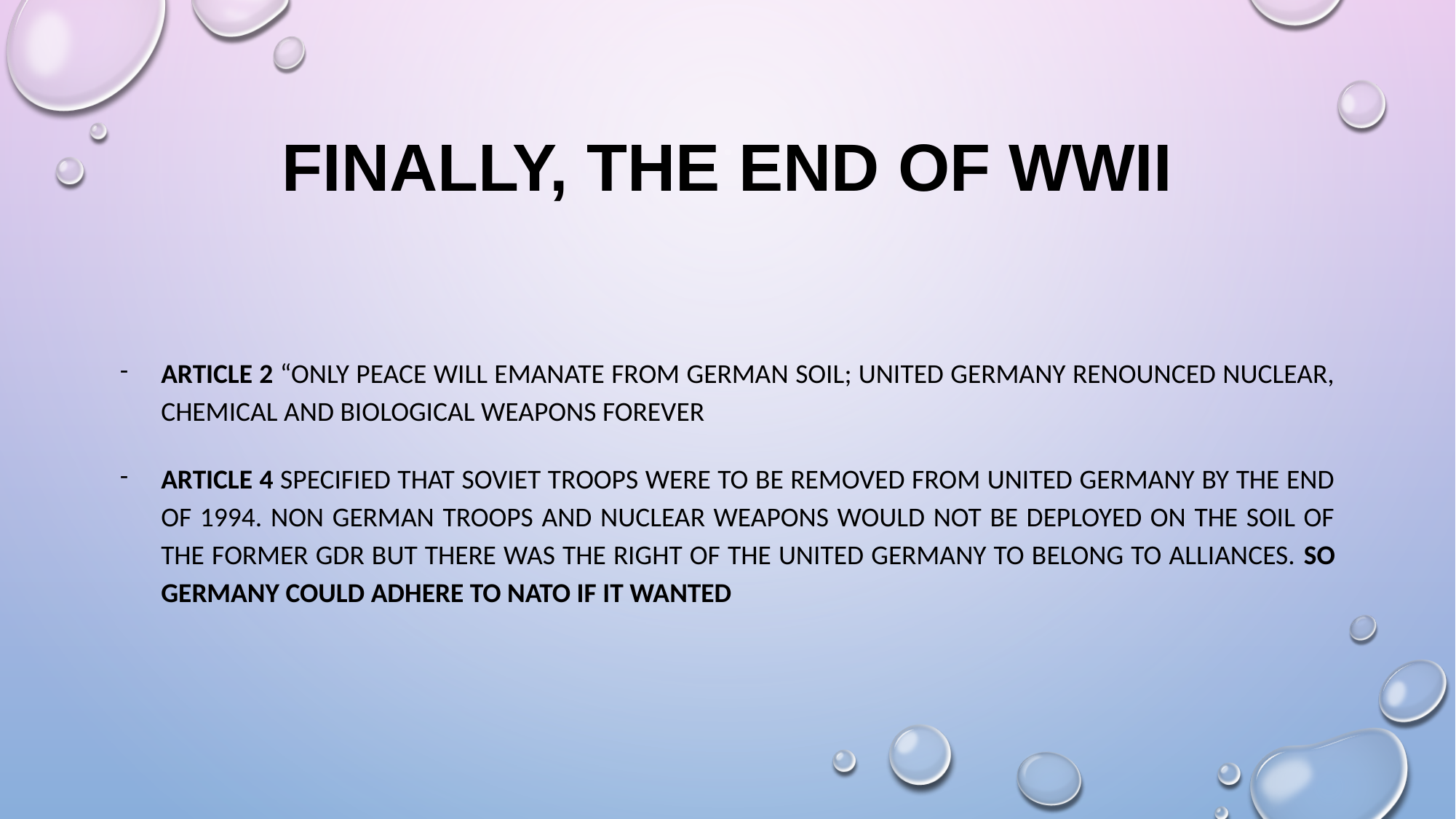

# FINALLY, THE END OF WWII

Article 2 “only peace will emanate from German soil; united Germany renounced nuclear, chemical and biological weapons forever
Article 4 specified that Soviet troops were to be removed from united Germany by the end of 1994. Non German troops and nuclear weapons would not be deployed on the soil of the former GDR but there was the right of the united Germany to belong to alliances. So Germany COULD ADHERE TO NATO IF IT WANTED